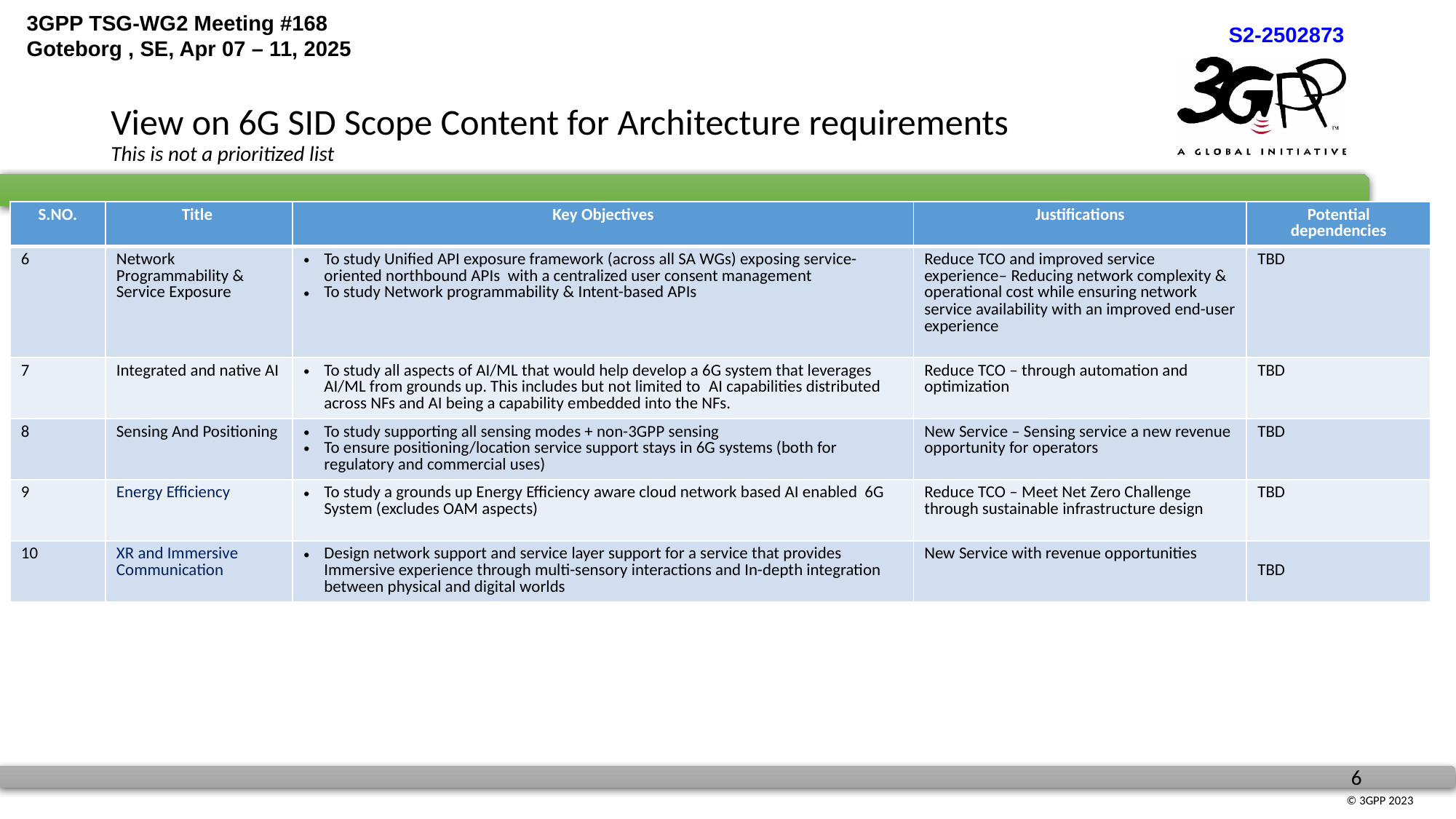

# View on 6G SID Scope Content for Architecture requirements This is not a prioritized list
| S.NO. | Title | Key Objectives | Justifications | Potential dependencies |
| --- | --- | --- | --- | --- |
| 6 | Network Programmability & Service Exposure | To study Unified API exposure framework (across all SA WGs) exposing service-oriented northbound APIs with a centralized user consent management To study Network programmability & Intent-based APIs | Reduce TCO and improved service experience– Reducing network complexity & operational cost while ensuring network service availability with an improved end-user experience | TBD |
| 7 | Integrated and native AI | To study all aspects of AI/ML that would help develop a 6G system that leverages AI/ML from grounds up. This includes but not limited to AI capabilities distributed across NFs and AI being a capability embedded into the NFs. | Reduce TCO – through automation and optimization | TBD |
| 8 | Sensing And Positioning | To study supporting all sensing modes + non-3GPP sensing To ensure positioning/location service support stays in 6G systems (both for regulatory and commercial uses) | New Service – Sensing service a new revenue opportunity for operators | TBD |
| 9 | Energy Efficiency | To study a grounds up Energy Efficiency aware cloud network based AI enabled 6G System (excludes OAM aspects) | Reduce TCO – Meet Net Zero Challenge through sustainable infrastructure design | TBD |
| 10 | XR and Immersive Communication | Design network support and service layer support for a service that provides Immersive experience through multi-sensory interactions and In-depth integration between physical and digital worlds | New Service with revenue opportunities | TBD |